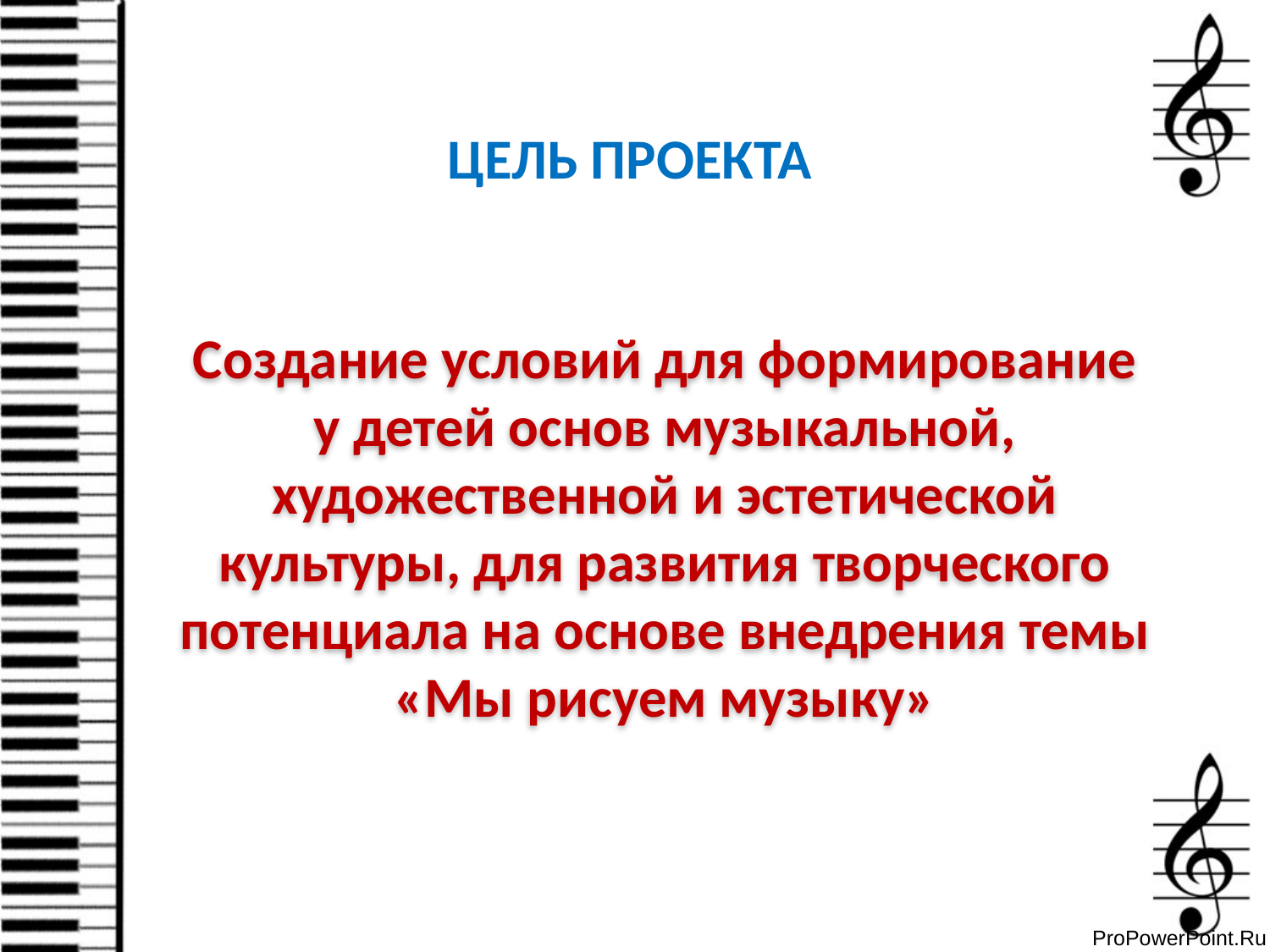

ЦЕЛЬ ПРОЕКТА
Создание условий для формирование у детей основ музыкальной, художественной и эстетической культуры, для развития творческого потенциала на основе внедрения темы «Мы рисуем музыку»